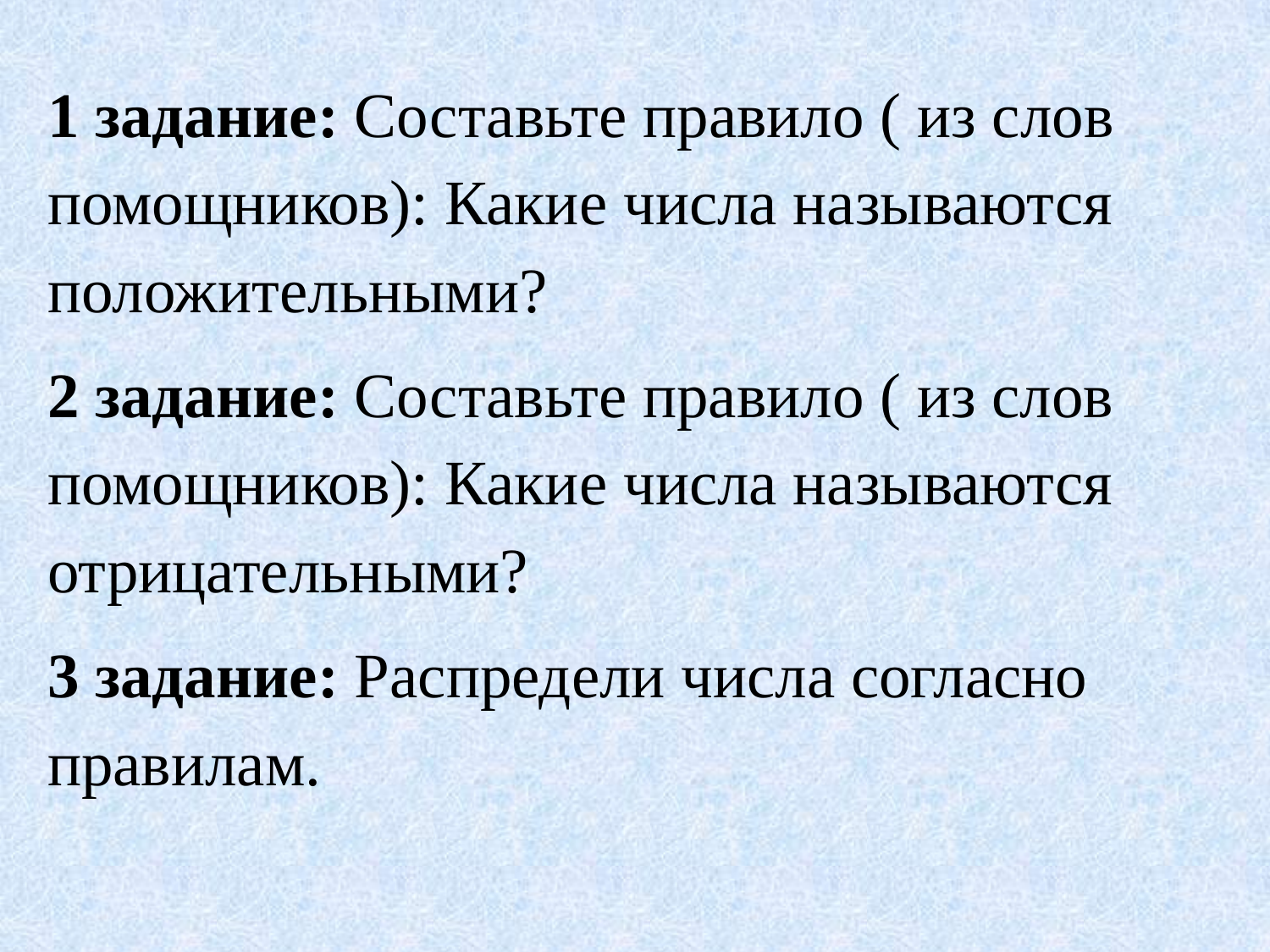

1 задание: Составьте правило ( из слов помощников): Какие числа называются положительными?
2 задание: Составьте правило ( из слов помощников): Какие числа называются отрицательными?
3 задание: Распредели числа согласно правилам.